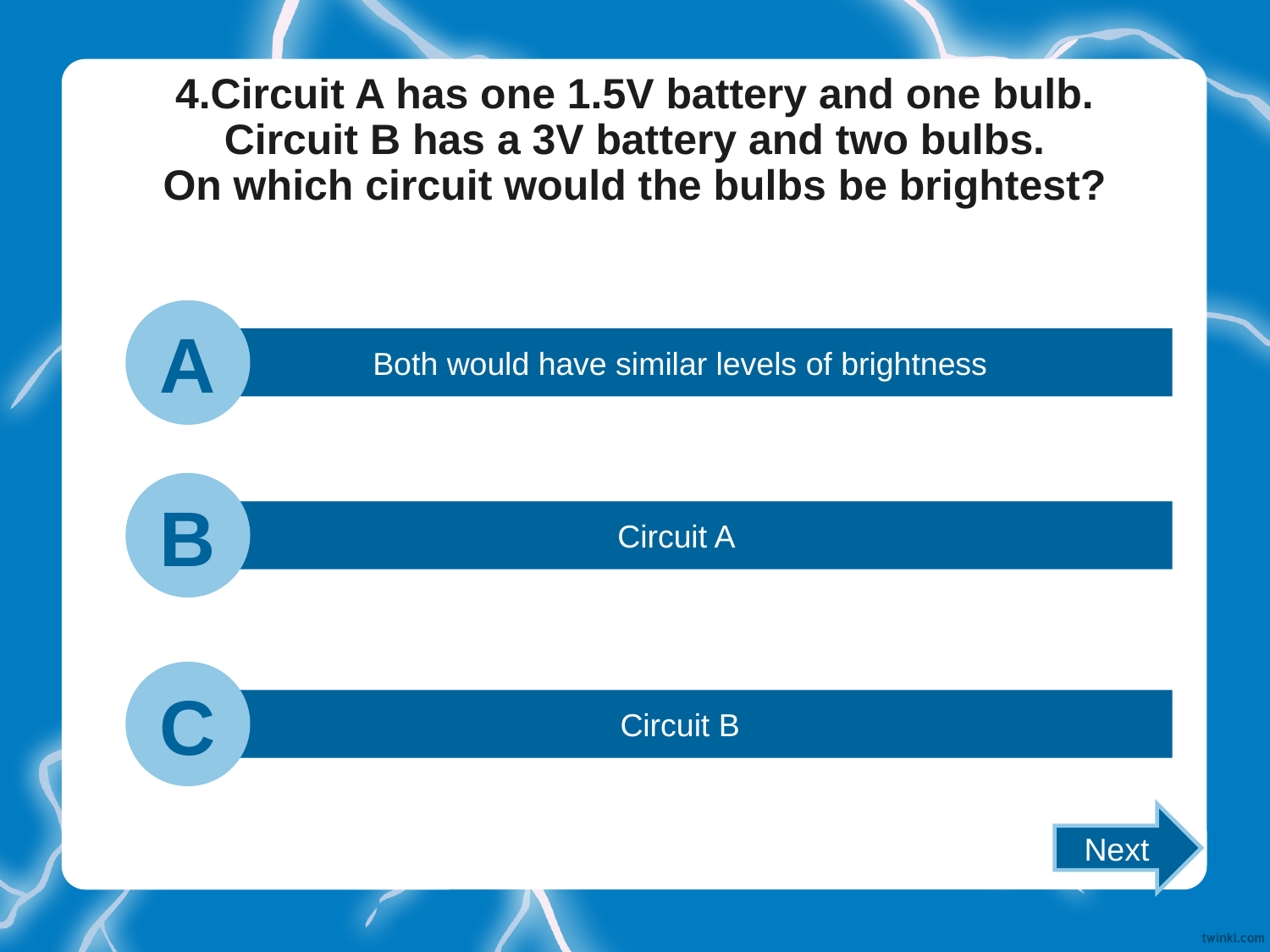

# 4.Circuit A has one 1.5V battery and one bulb. Circuit B has a 3V battery and two bulbs. On which circuit would the bulbs be brightest?
A
Both would have similar levels of brightness
B
Circuit A
C
Circuit B
Next